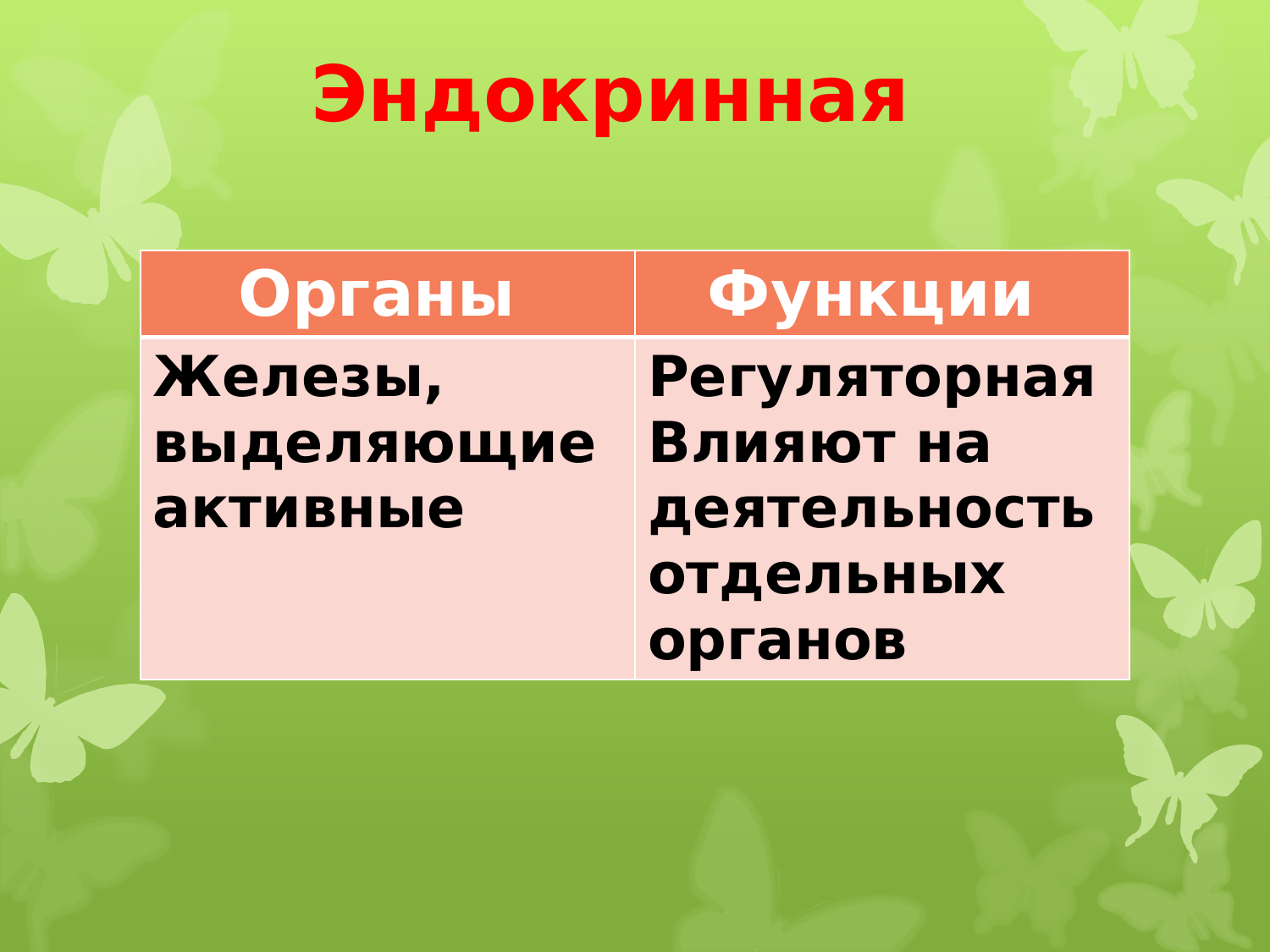

# Эндокринная
| Органы | Функции |
| --- | --- |
| Железы, выделяющие активные | Регуляторная Влияют на деятельность отдельных органов |